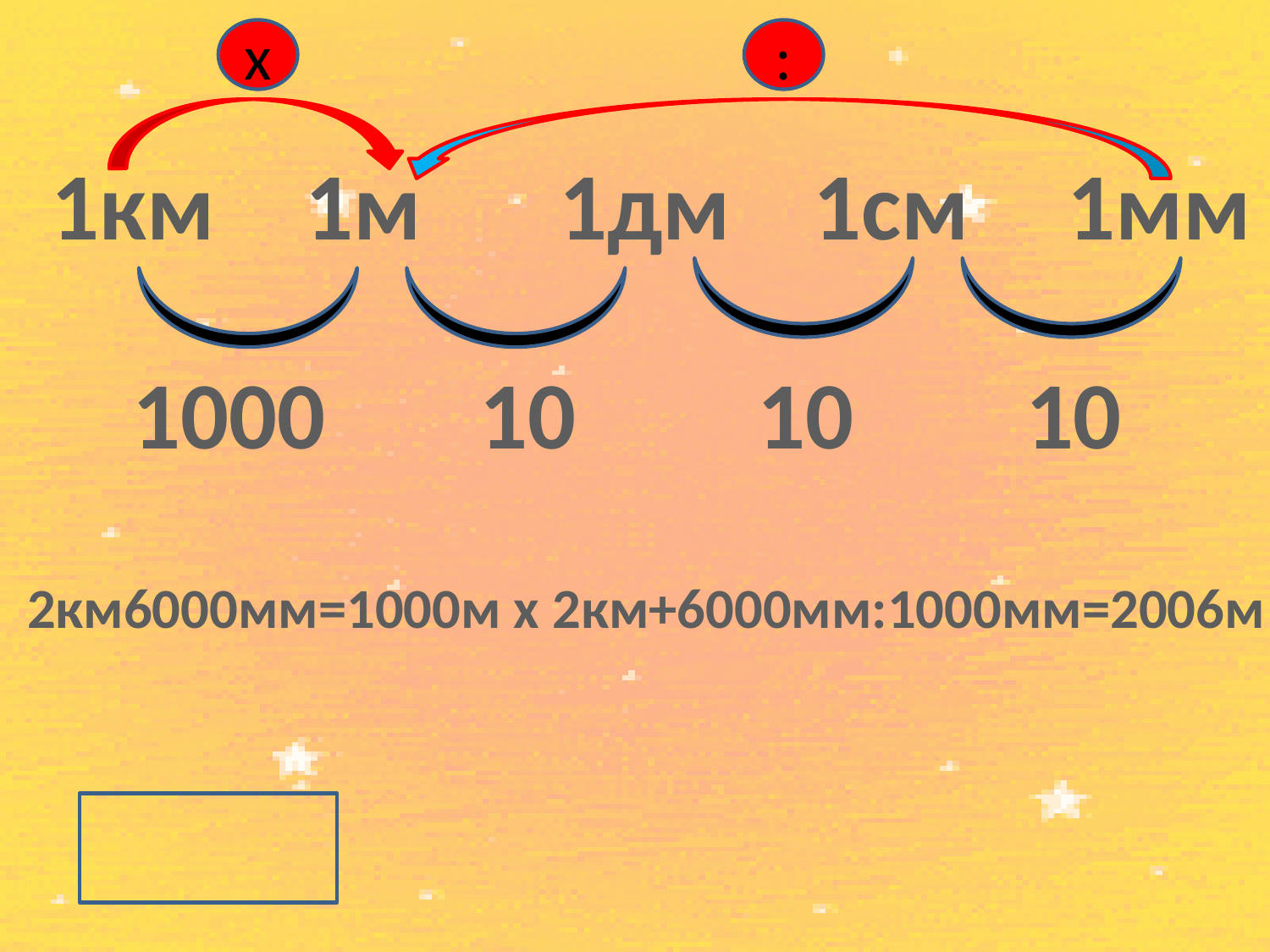

х
:

1км	1м		1дм	1см	1мм

1000
10
10
10
2км6000мм=1000м х 2км+6000мм:1000мм=2006м